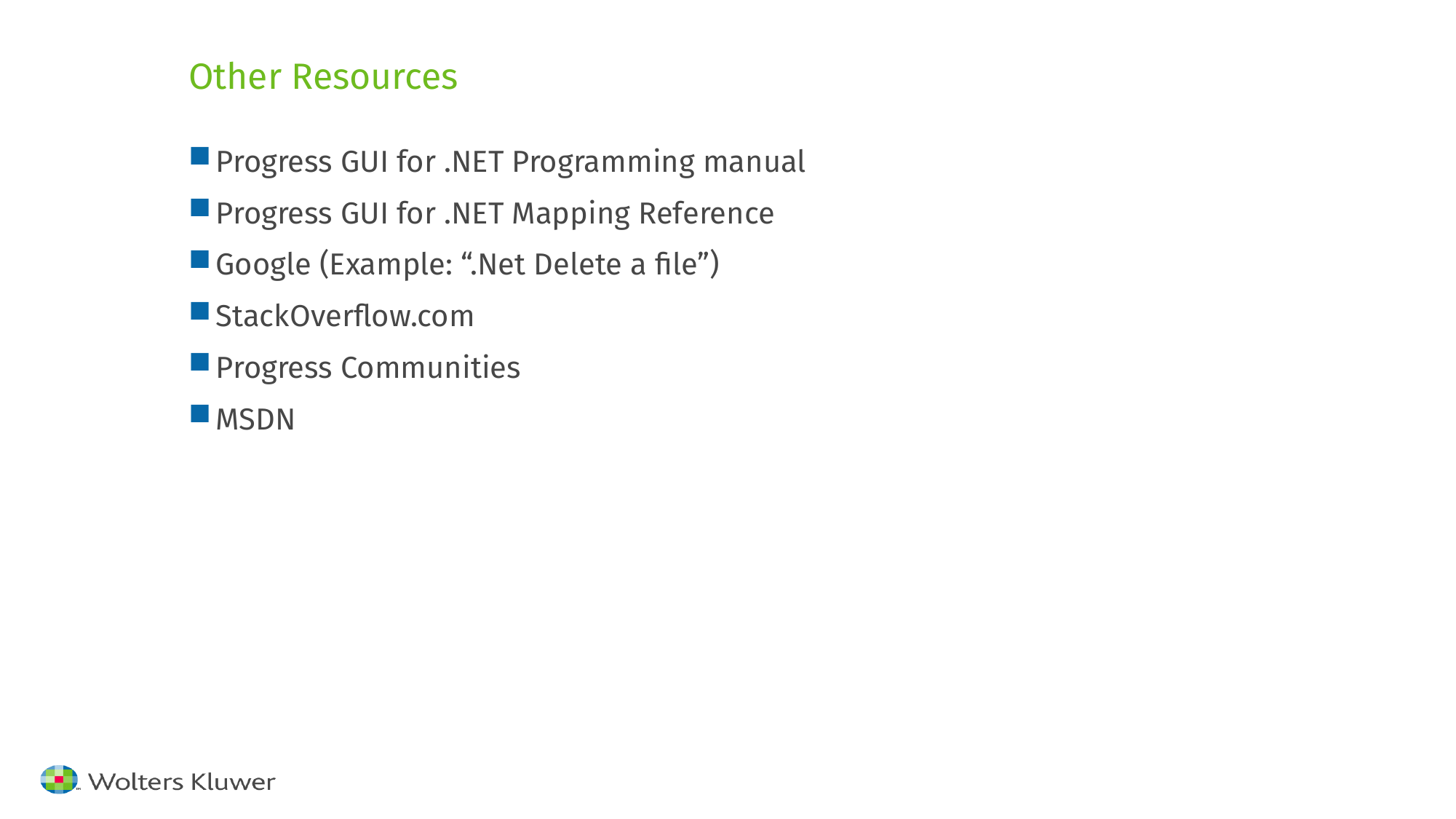

# Other Resources
Progress GUI for .NET Programming manual
Progress GUI for .NET Mapping Reference
Google (Example: “.Net Delete a file”)
StackOverflow.com
Progress Communities
MSDN